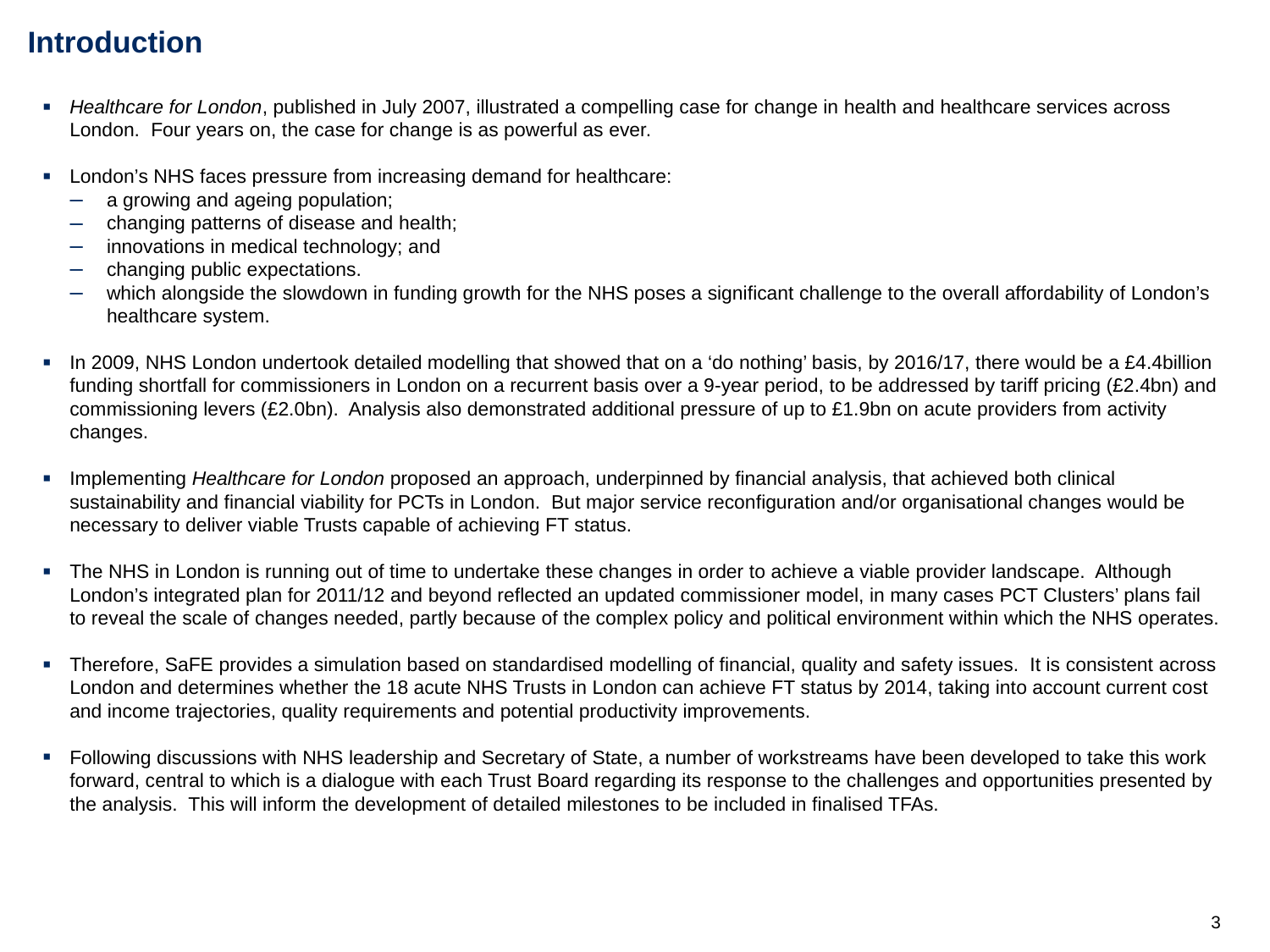

Introduction
Healthcare for London, published in July 2007, illustrated a compelling case for change in health and healthcare services across London.  Four years on, the case for change is as powerful as ever.

London’s NHS faces pressure from increasing demand for healthcare:
a growing and ageing population;
changing patterns of disease and health;
innovations in medical technology; and
changing public expectations.
which alongside the slowdown in funding growth for the NHS poses a significant challenge to the overall affordability of London’s healthcare system.

In 2009, NHS London undertook detailed modelling that showed that on a ‘do nothing’ basis, by 2016/17, there would be a £4.4billion funding shortfall for commissioners in London on a recurrent basis over a 9-year period, to be addressed by tariff pricing (£2.4bn) and commissioning levers (£2.0bn).  Analysis also demonstrated additional pressure of up to £1.9bn on acute providers from activity changes.

Implementing Healthcare for London proposed an approach, underpinned by financial analysis, that achieved both clinical sustainability and financial viability for PCTs in London.  But major service reconfiguration and/or organisational changes would be necessary to deliver viable Trusts capable of achieving FT status.

The NHS in London is running out of time to undertake these changes in order to achieve a viable provider landscape.  Although London’s integrated plan for 2011/12 and beyond reflected an updated commissioner model, in many cases PCT Clusters’ plans fail to reveal the scale of changes needed, partly because of the complex policy and political environment within which the NHS operates.

Therefore, SaFE provides a simulation based on standardised modelling of financial, quality and safety issues.  It is consistent across London and determines whether the 18 acute NHS Trusts in London can achieve FT status by 2014, taking into account current cost and income trajectories, quality requirements and potential productivity improvements.

Following discussions with NHS leadership and Secretary of State, a number of workstreams have been developed to take this work forward, central to which is a dialogue with each Trust Board regarding its response to the challenges and opportunities presented by the analysis.  This will inform the development of detailed milestones to be included in finalised TFAs.

3